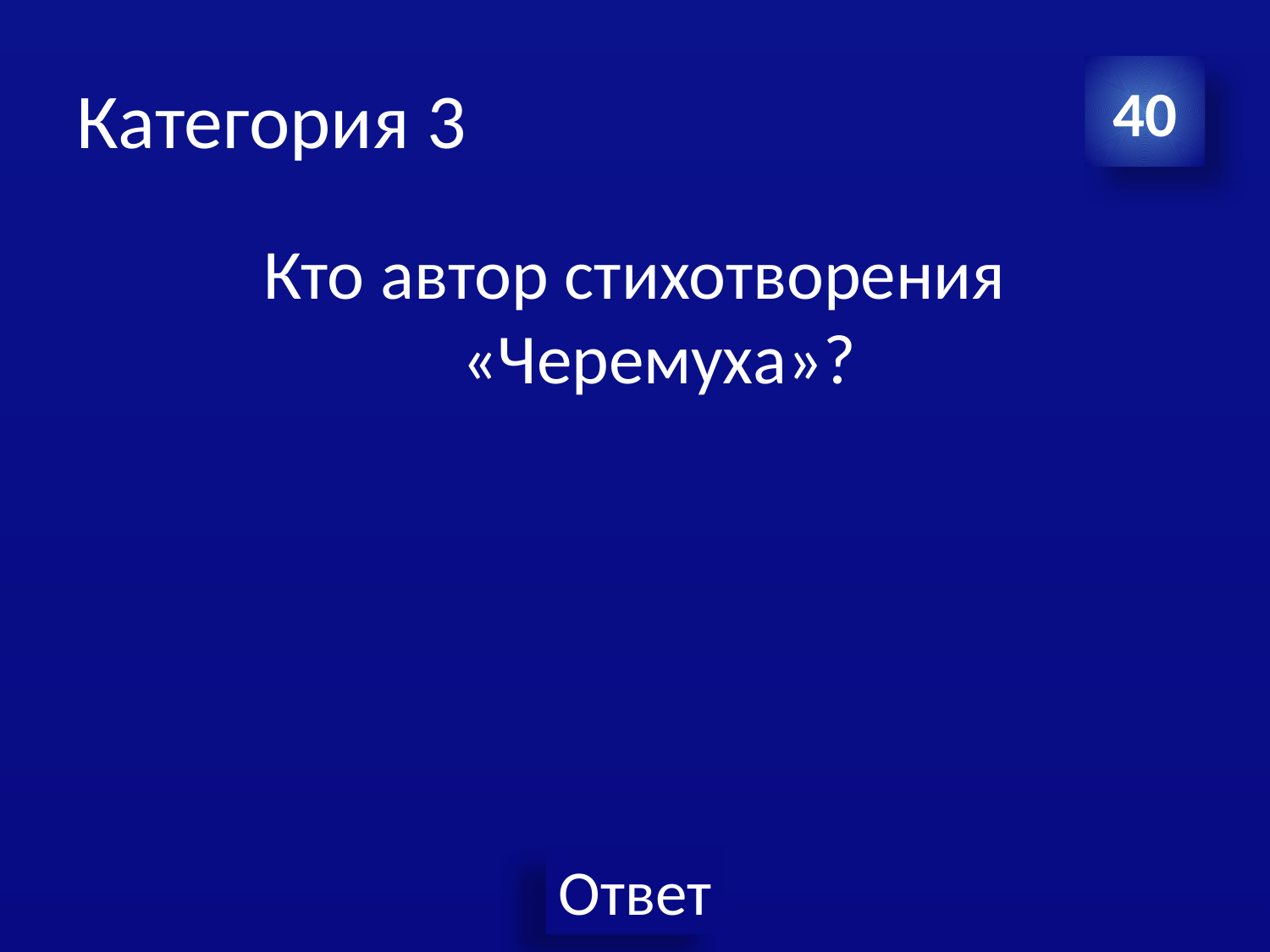

# Категория 3
40
Кто автор стихотворения «Черемуха»?